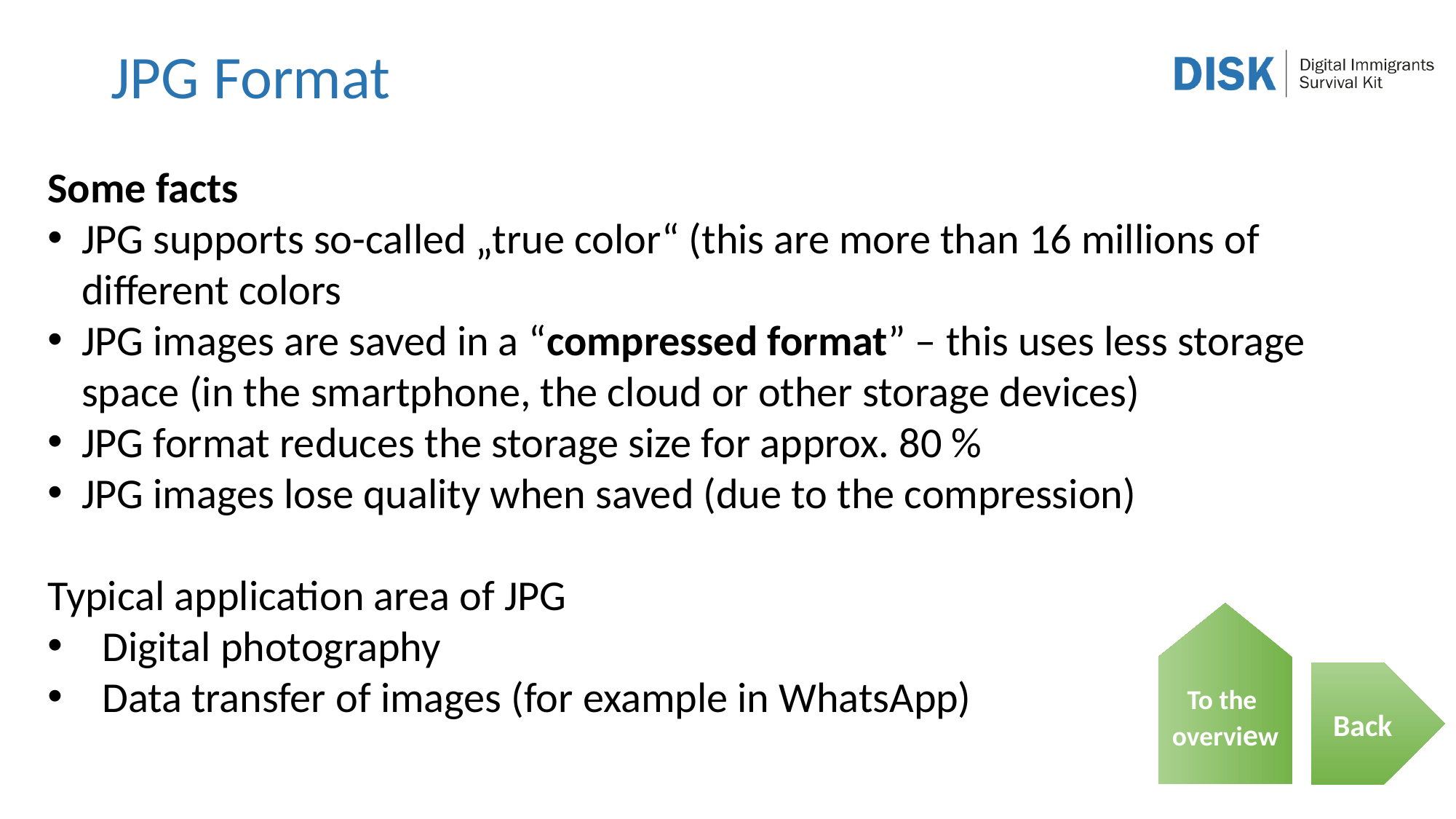

# JPG Format
Some facts
JPG supports so-called „true color“ (this are more than 16 millions of different colors
JPG images are saved in a “compressed format” – this uses less storage space (in the smartphone, the cloud or other storage devices)
JPG format reduces the storage size for approx. 80 %
JPG images lose quality when saved (due to the compression)

Typical application area of JPG
Digital photography
Data transfer of images (for example in WhatsApp)

To the
overview
Back